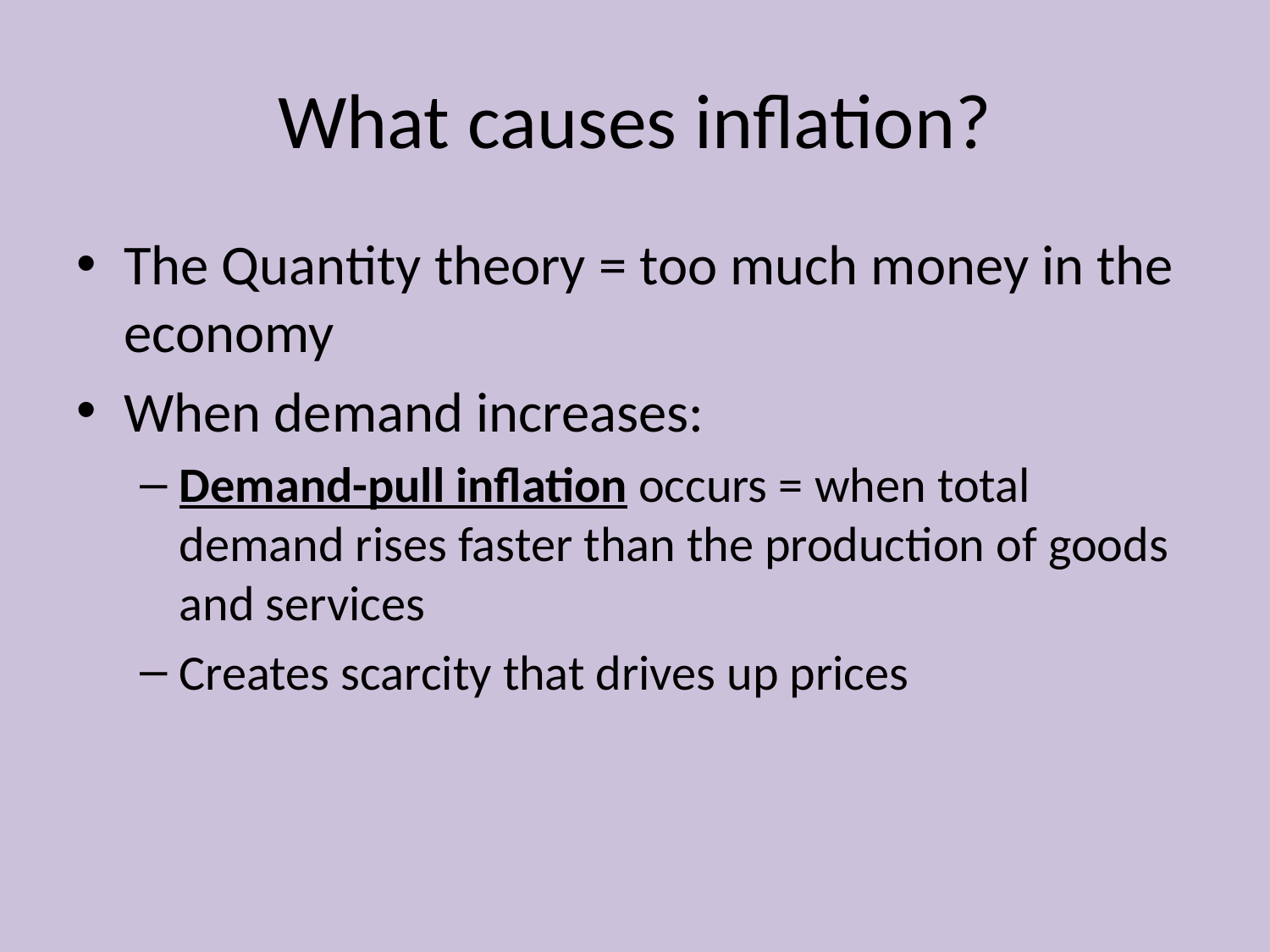

# What causes inflation?
The Quantity theory = too much money in the economy
When demand increases:
Demand-pull inflation occurs = when total demand rises faster than the production of goods and services
Creates scarcity that drives up prices